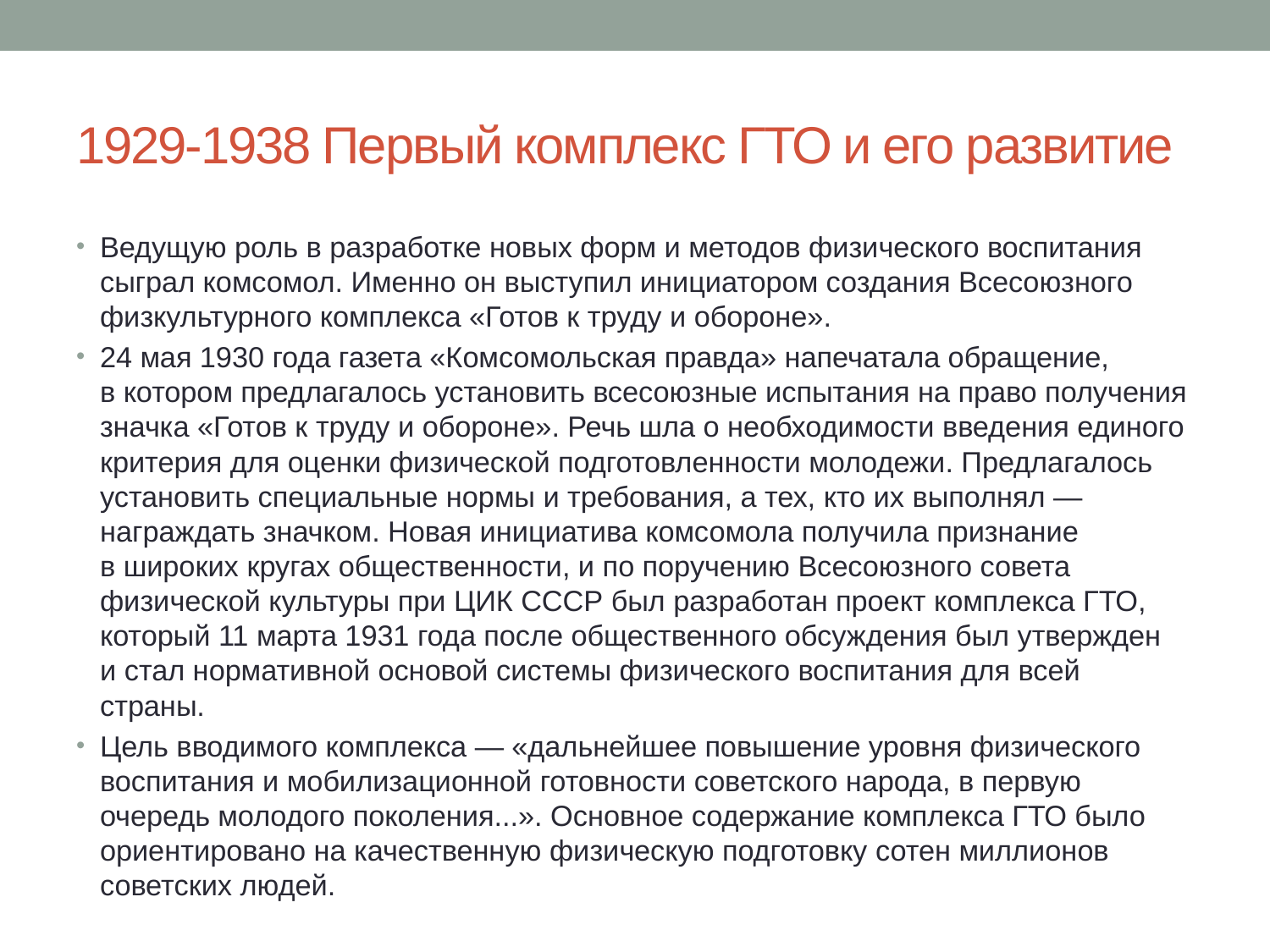

# 1929-1938 Первый комплекс ГТО и его развитие
Ведущую роль в разработке новых форм и методов физического воспитания сыграл комсомол. Именно он выступил инициатором создания Всесоюзного физкультурного комплекса «Готов к труду и обороне».
24 мая 1930 года газета «Комсомольская правда» напечатала обращение, в котором предлагалось установить всесоюзные испытания на право получения значка «Готов к труду и обороне». Речь шла о необходимости введения единого критерия для оценки физической подготовленности молодежи. Предлагалось установить специальные нормы и требования, а тех, кто их выполнял — награждать значком. Новая инициатива комсомола получила признание в широких кругах общественности, и по поручению Всесоюзного совета физической культуры при ЦИК СССР был разработан проект комплекса ГТО, который 11 марта 1931 года после общественного обсуждения был утвержден и стал нормативной основой системы физического воспитания для всей страны.
Цель вводимого комплекса — «дальнейшее повышение уровня физического воспитания и мобилизационной готовности советского народа, в первую очередь молодого поколения...». Основное содержание комплекса ГТО было ориентировано на качественную физическую подготовку сотен миллионов советских людей.